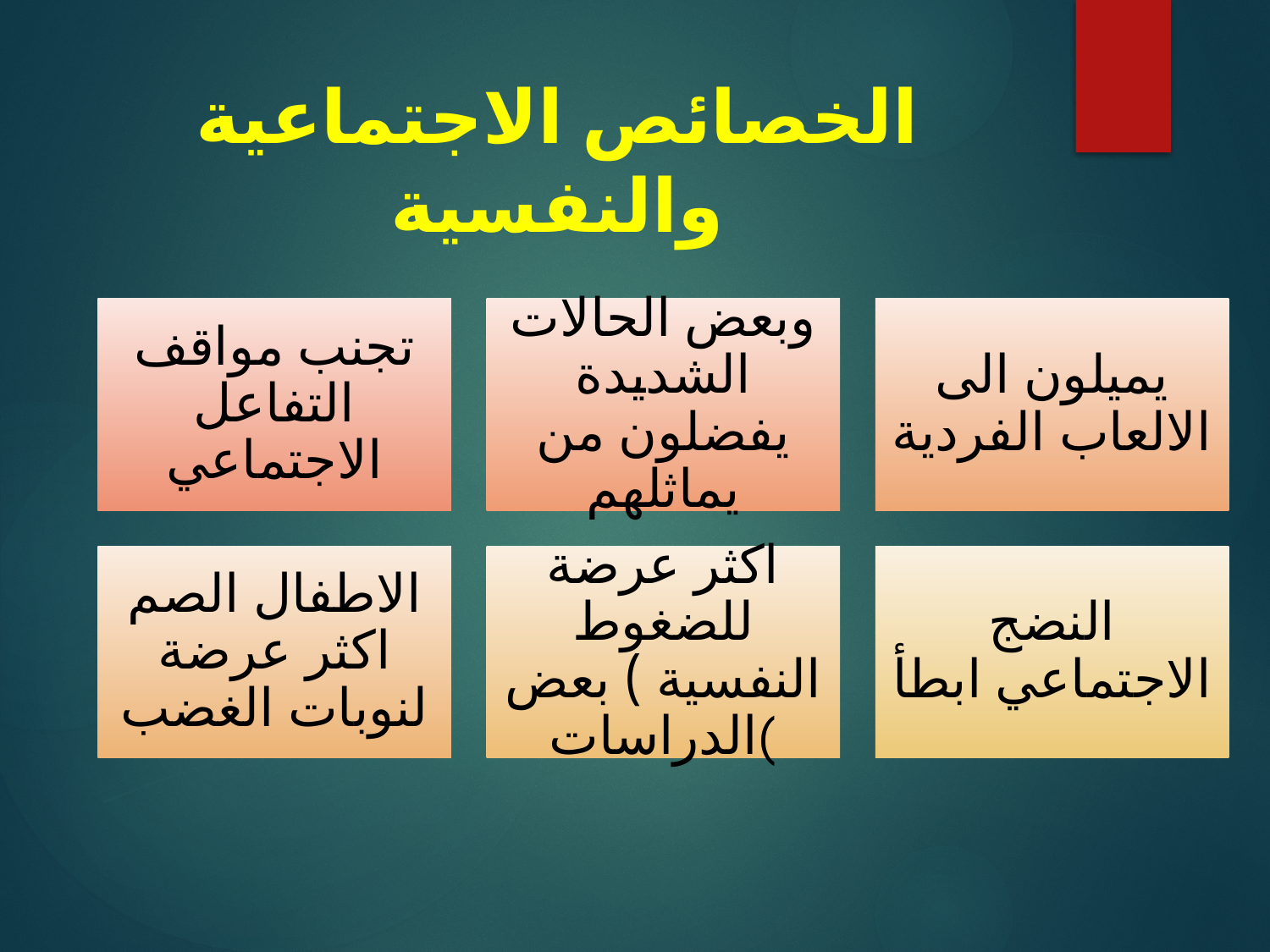

# الخصائص الاجتماعية والنفسية
تجنب مواقف التفاعل الاجتماعي
وبعض الحالات الشديدة يفضلون من يماثلهم
يميلون الى الالعاب الفردية
الاطفال الصم اكثر عرضة لنوبات الغضب
اكثر عرضة للضغوط النفسية ) بعض الدراسات(
النضج الاجتماعي ابطأ